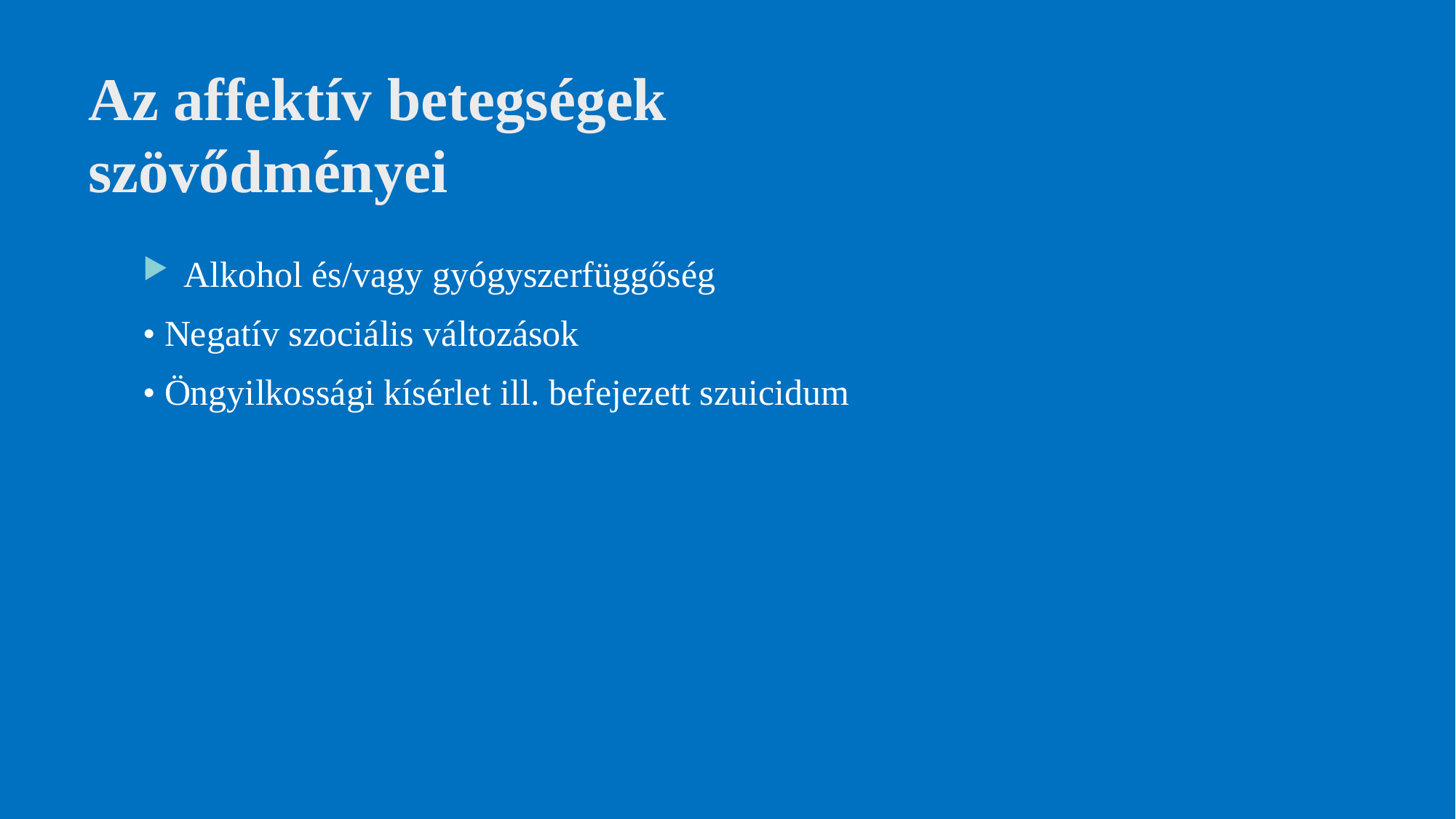

# Az affektív betegségek szövődményei
Alkohol és/vagy gyógyszerfüggőség
• Negatív szociális változások
• Öngyilkossági kísérlet ill. befejezett szuicidum